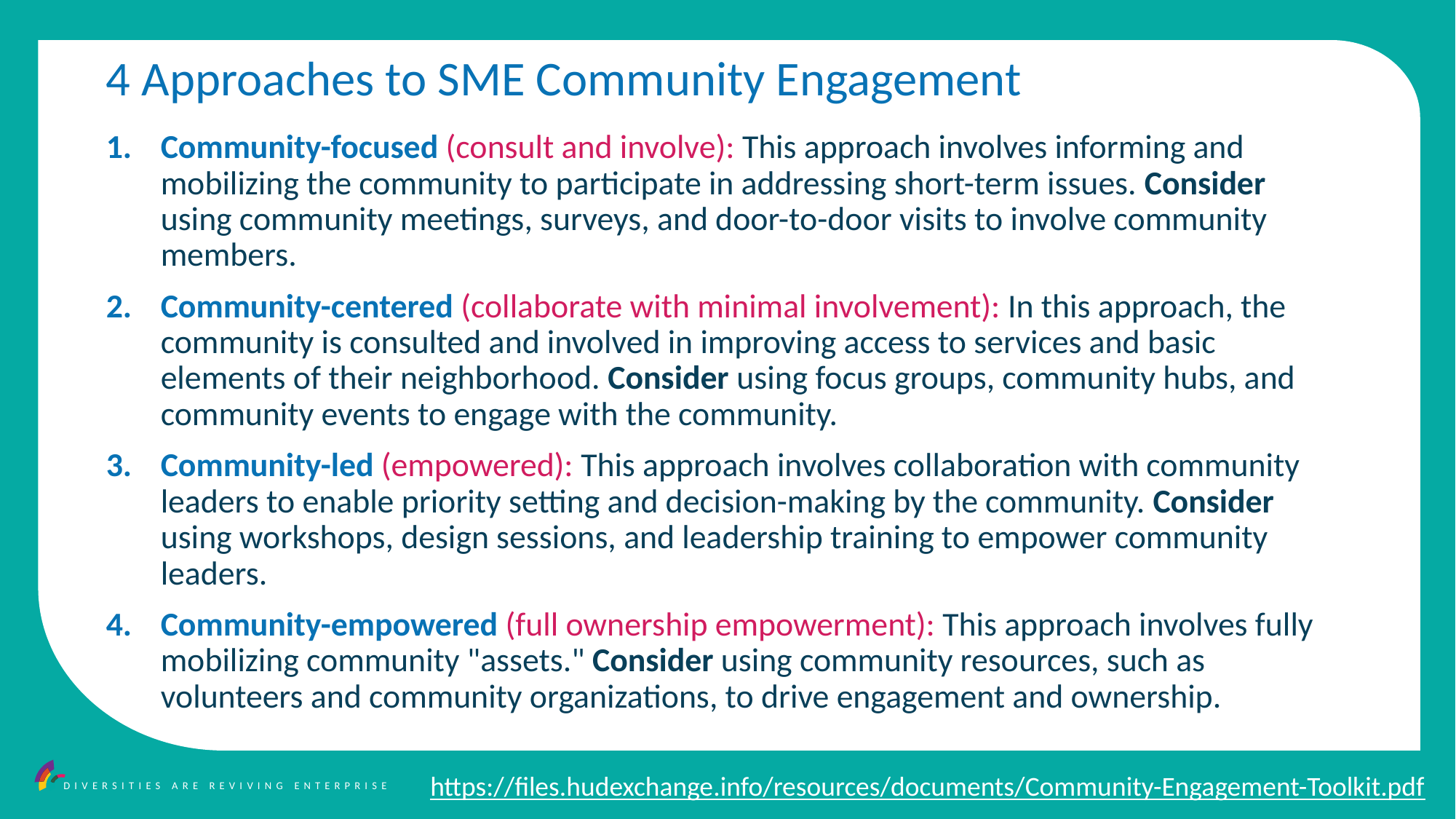

4 Approaches to SME Community Engagement
Community-focused (consult and involve): This approach involves informing and mobilizing the community to participate in addressing short-term issues. Consider using community meetings, surveys, and door-to-door visits to involve community members.
Community-centered (collaborate with minimal involvement): In this approach, the community is consulted and involved in improving access to services and basic elements of their neighborhood. Consider using focus groups, community hubs, and community events to engage with the community.
Community-led (empowered): This approach involves collaboration with community leaders to enable priority setting and decision-making by the community. Consider using workshops, design sessions, and leadership training to empower community leaders.
Community-empowered (full ownership empowerment): This approach involves fully mobilizing community "assets." Consider using community resources, such as volunteers and community organizations, to drive engagement and ownership.
https://files.hudexchange.info/resources/documents/Community-Engagement-Toolkit.pdf